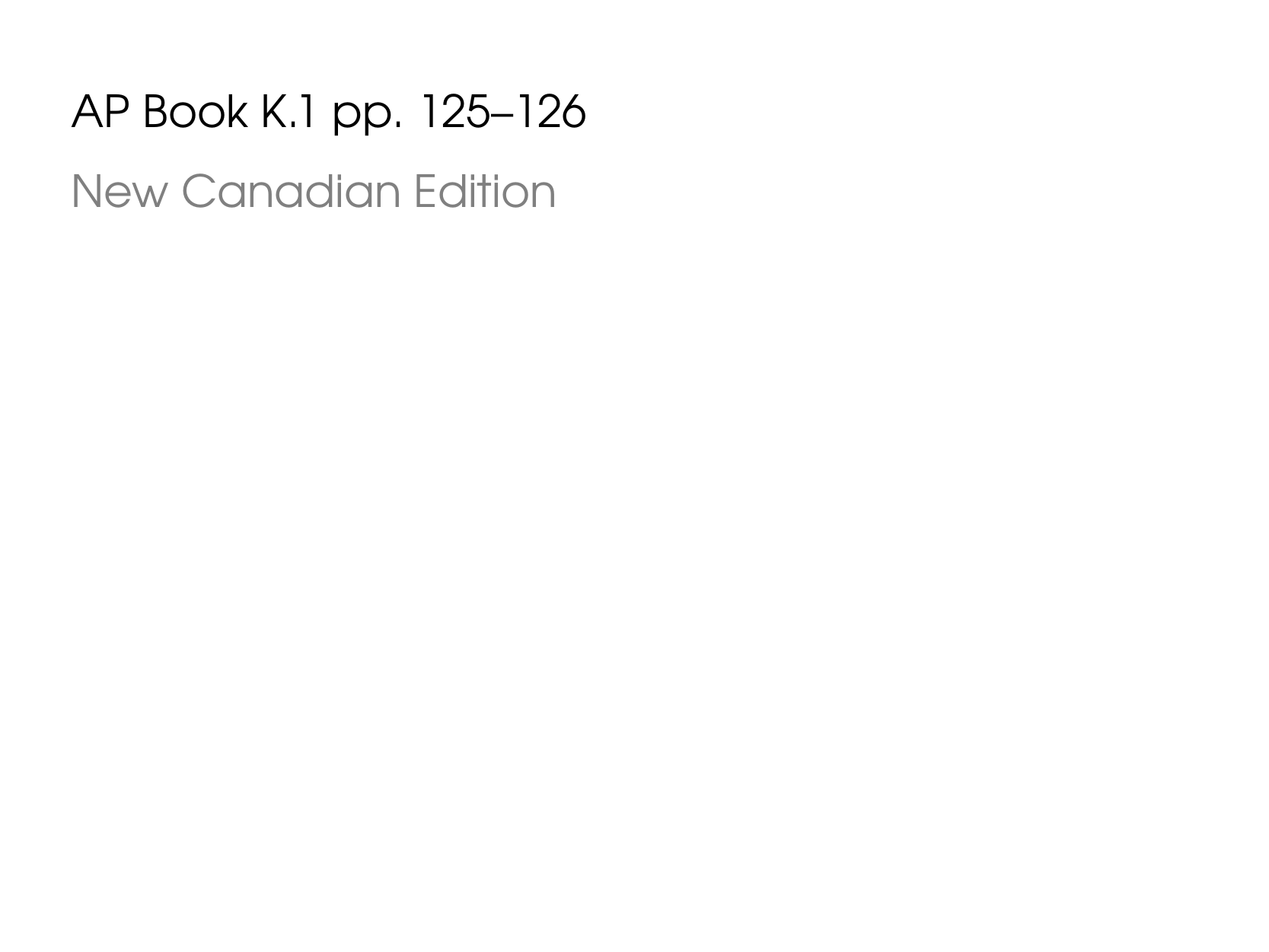

AP Book K.1 pp. 125–126
New Canadian Edition